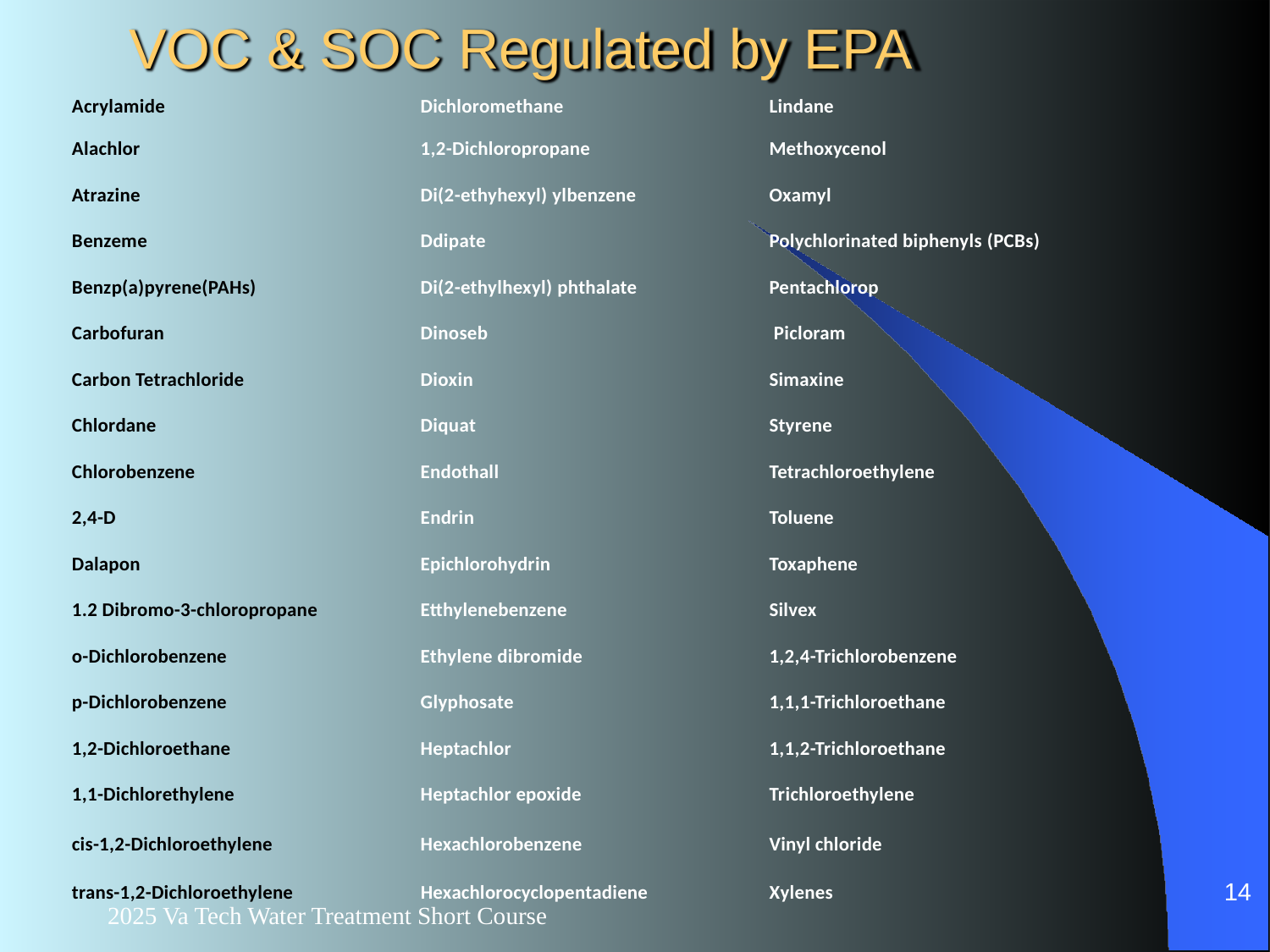

# VOC & SOC Regulated by EPA
| Acrylamide | Dichloromethane | Lindane |
| --- | --- | --- |
| Alachlor | 1,2-Dichloropropane | Methoxycenol |
| Atrazine | Di(2-ethyhexyl) ylbenzene | Oxamyl |
| Benzeme | Ddipate | Polychlorinated biphenyls (PCBs) |
| Benzp(a)pyrene(PAHs) | Di(2-ethylhexyl) phthalate | Pentachlorop |
| Carbofuran | Dinoseb | Picloram |
| Carbon Tetrachloride | Dioxin | Simaxine |
| Chlordane | Diquat | Styrene |
| Chlorobenzene | Endothall | Tetrachloroethylene |
| 2,4-D | Endrin | Toluene |
| Dalapon | Epichlorohydrin | Toxaphene |
| 1.2 Dibromo-3-chloropropane | Etthylenebenzene | Silvex |
| o-Dichlorobenzene | Ethylene dibromide | 1,2,4-Trichlorobenzene |
| p-Dichlorobenzene | Glyphosate | 1,1,1-Trichloroethane |
| 1,2-Dichloroethane | Heptachlor | 1,1,2-Trichloroethane |
| 1,1-Dichlorethylene | Heptachlor epoxide | Trichloroethylene |
| cis-1,2-Dichloroethylene | Hexachlorobenzene | Vinyl chloride |

14
trans-1,2-Dichloroethylene
Hexachlorocyclopentadiene
Xylenes
2025 Va Tech Water Treatment Short Course